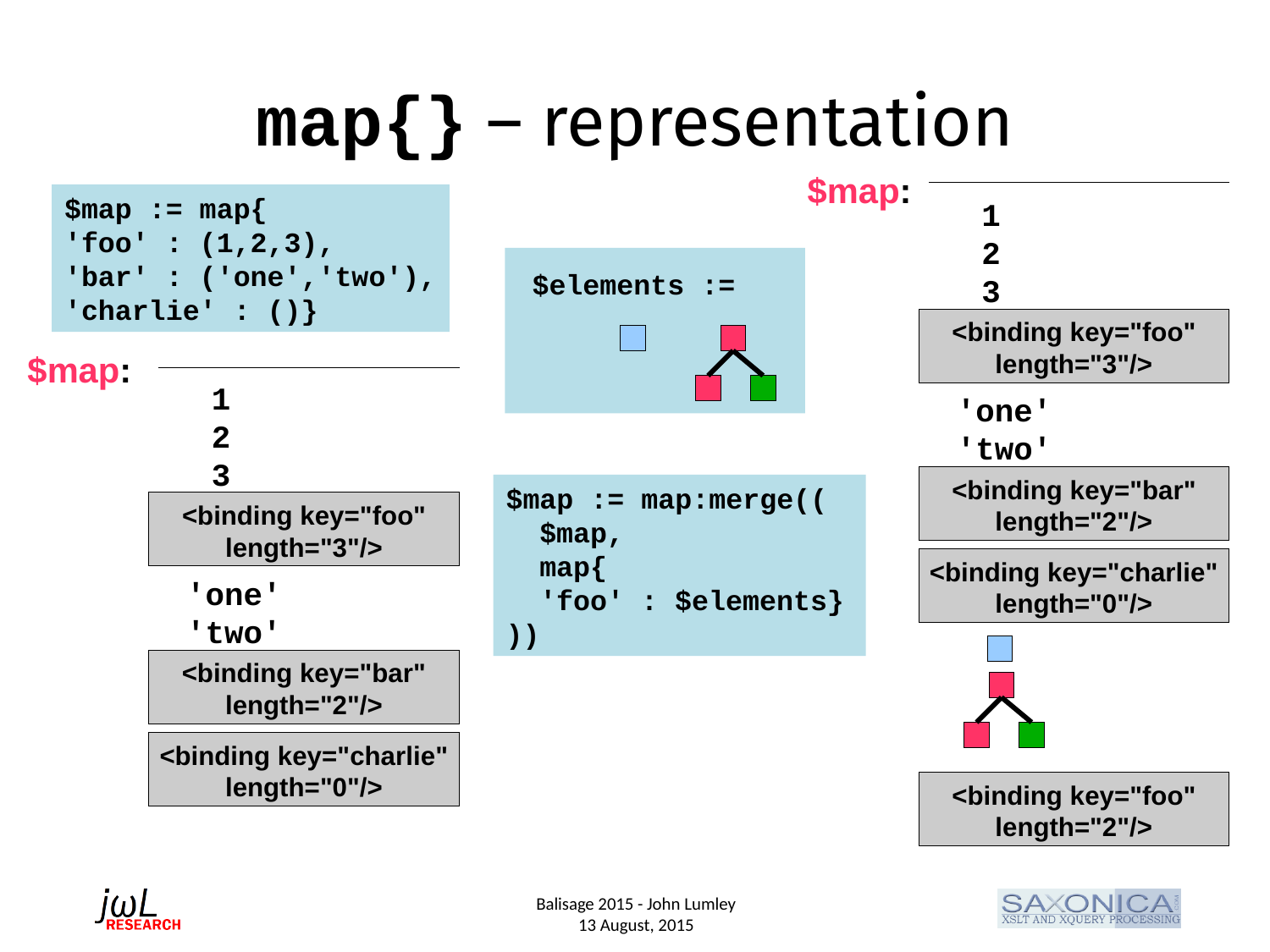

# map{} – representation
$map:

1
2
3
<binding key="foo"
length="3"/>
'one'
'two'
<binding key="bar"
length="2"/>
<binding key="charlie"
length="0"/>

<binding key="foo"
length="2"/>
$map := map{
'foo' : (1,2,3),
'bar' : ('one','two'),
'charlie' : ()}

$elements :=

$map:

1
2
3
<binding key="foo"
length="3"/>
'one'
'two'
<binding key="bar"
length="2"/>
<binding key="charlie"
length="0"/>
$map := map:merge((
  $map,
  map{
  'foo' : $elements}
))